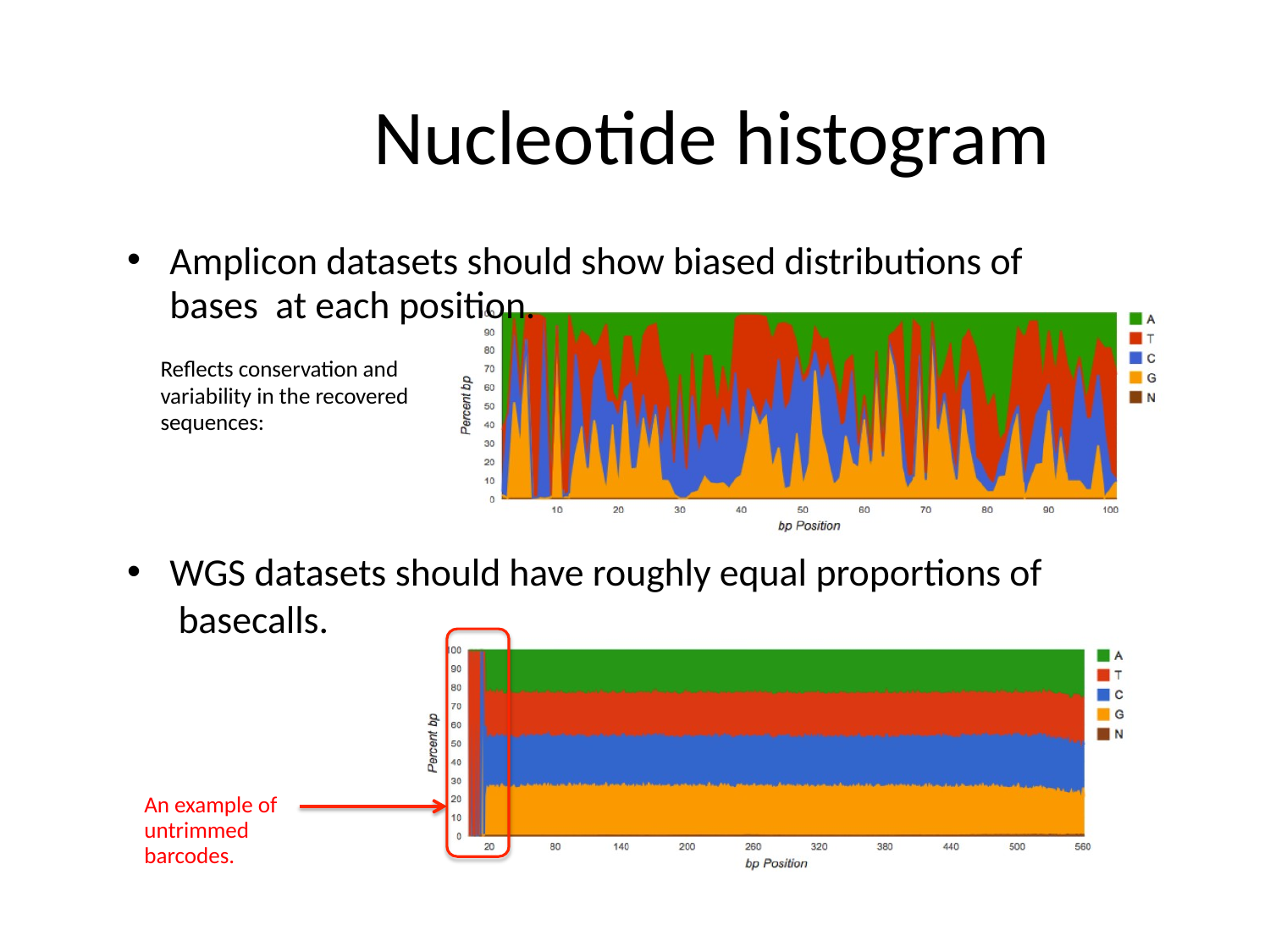

Nucleotide histogram
Amplicon datasets should show biased distributions of bases  at each position.
Reﬂects conservation and  variability in the recovered  sequences:

WGS datasets should have roughly equal proportions of  basecalls.

An example of  untrimmed barcodes.